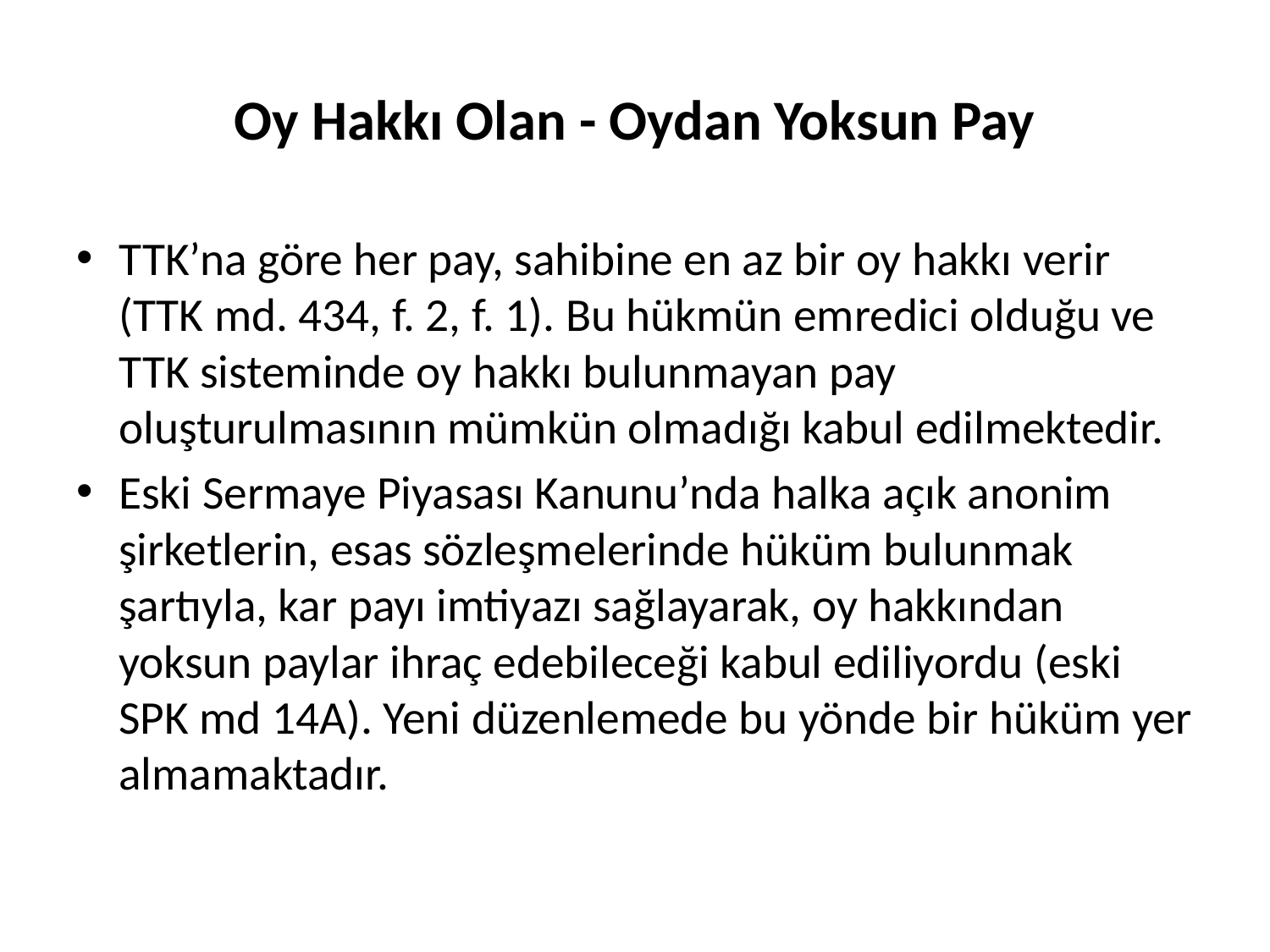

# Oy Hakkı Olan - Oydan Yoksun Pay
TTK’na göre her pay, sahibine en az bir oy hakkı verir (TTK md. 434, f. 2, f. 1). Bu hükmün emredici olduğu ve TTK sisteminde oy hakkı bulunmayan pay oluşturulmasının mümkün olmadığı kabul edilmektedir.
Eski Sermaye Piyasası Kanunu’nda halka açık anonim şirketlerin, esas sözleşmelerinde hüküm bulunmak şartıyla, kar payı imtiyazı sağlayarak, oy hakkından yoksun paylar ihraç edebileceği kabul ediliyordu (eski SPK md 14A). Yeni düzenlemede bu yönde bir hüküm yer almamaktadır.